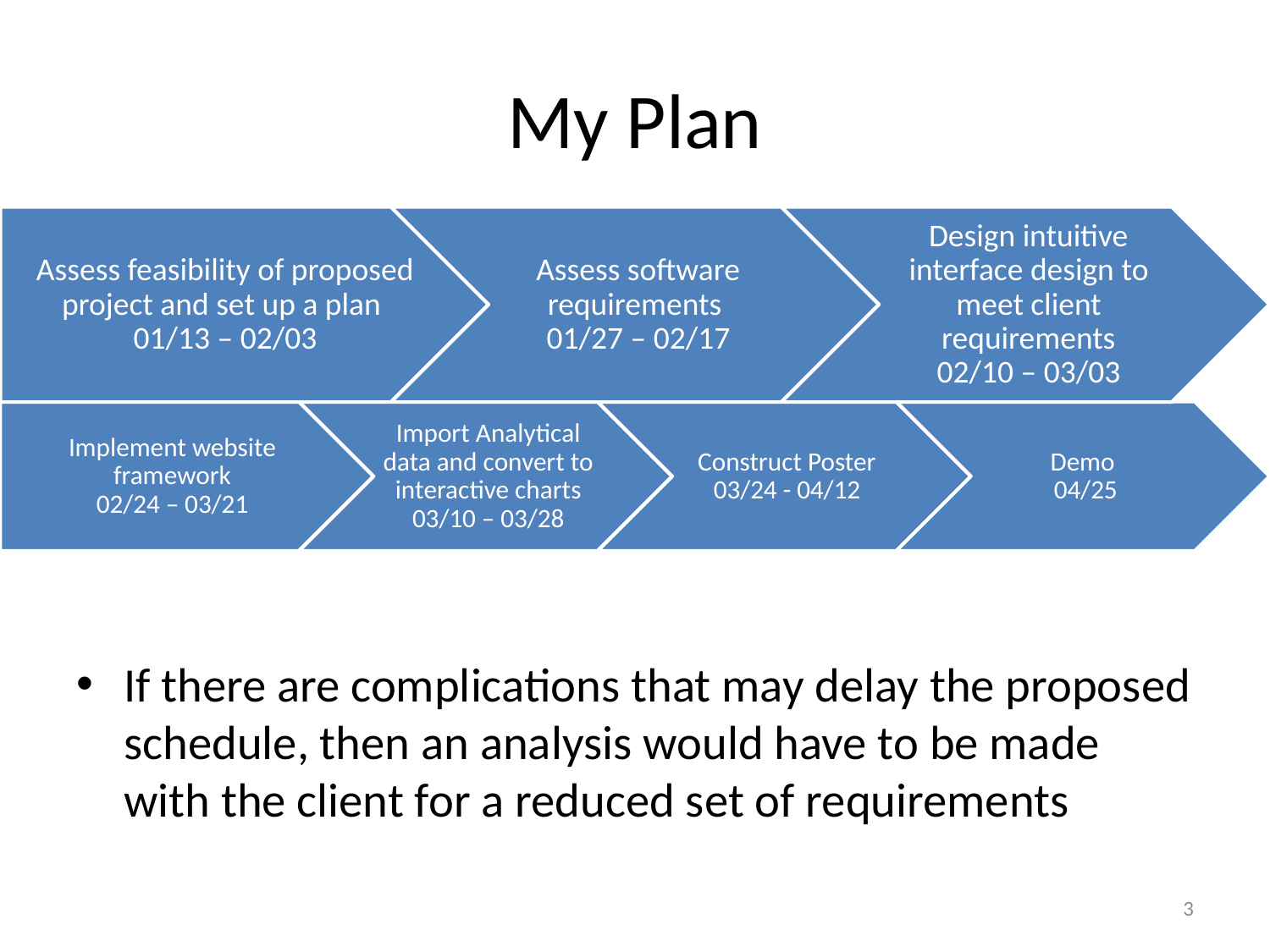

# My Plan
Assess feasibility of proposed project and set up a plan
01/13 – 02/03
Assess software requirements
01/27 – 02/17
Design intuitive interface design to meet client requirements
02/10 – 03/03
Implement website framework
02/24 – 03/21
Import Analytical data and convert to interactive charts
03/10 – 03/28
Construct Poster 03/24 - 04/12
Demo
04/25
If there are complications that may delay the proposed schedule, then an analysis would have to be made with the client for a reduced set of requirements
3